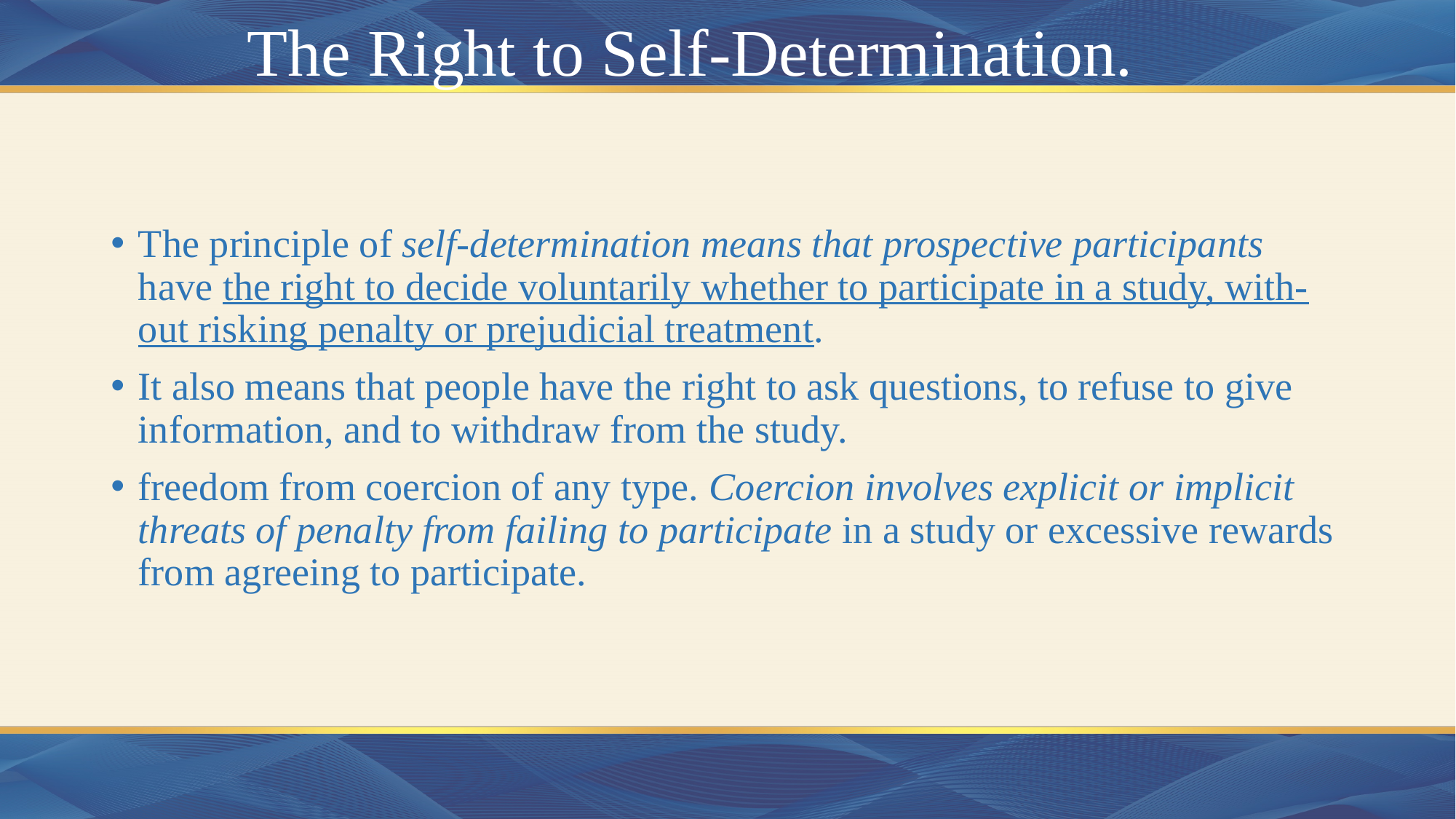

# The Right to Self-Determination.
The principle of self-determination means that prospective participants have the right to decide voluntarily whether to participate in a study, with-out risking penalty or prejudicial treatment.
It also means that people have the right to ask questions, to refuse to give information, and to withdraw from the study.
freedom from coercion of any type. Coercion involves explicit or implicit threats of penalty from failing to participate in a study or excessive rewards from agreeing to participate.